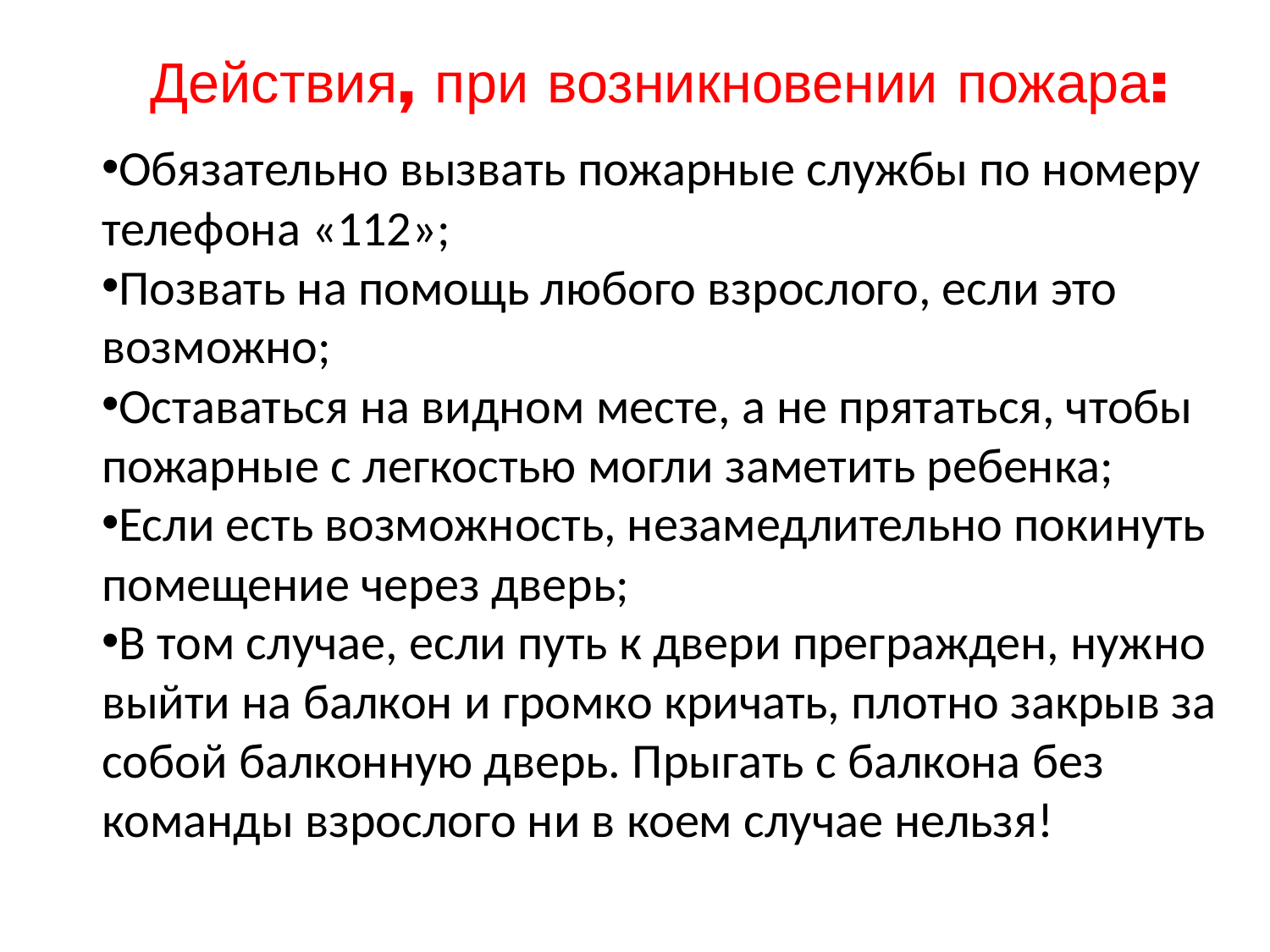

Действия, при возникновении пожара:

Обязательно вызвать пожарные службы по номеру телефона «112»;
Позвать на помощь любого взрослого, если это возможно;
Оставаться на видном месте, а не прятаться, чтобы пожарные с легкостью могли заметить ребенка;
Если есть возможность, незамедлительно покинуть помещение через дверь;
В том случае, если путь к двери прегражден, нужно выйти на балкон и громко кричать, плотно закрыв за собой балконную дверь. Прыгать с балкона без команды взрослого ни в коем случае нельзя!